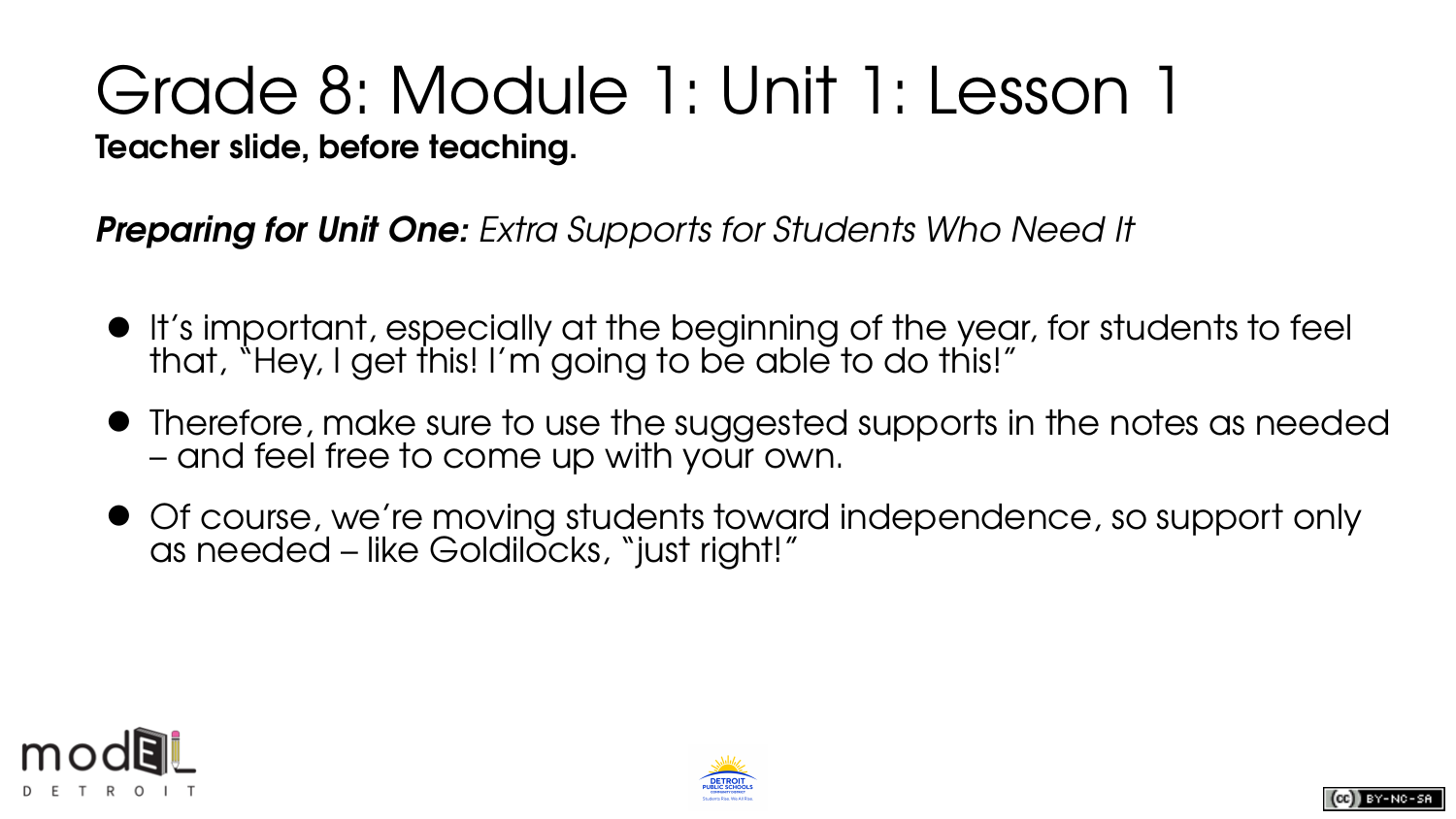

# Grade 8: Module 1: Unit 1: Lesson 1
Teacher slide, before teaching.
Preparing for Unit One: Extra Supports for Students Who Need It

It’s important, especially at the beginning of the year, for students to feel that, “Hey, I get this! I’m going to be able to do this!”
Therefore, make sure to use the suggested supports in the notes as needed – and feel free to come up with your own.
Of course, we’re moving students toward independence, so support only as needed – like Goldilocks, “just right!”